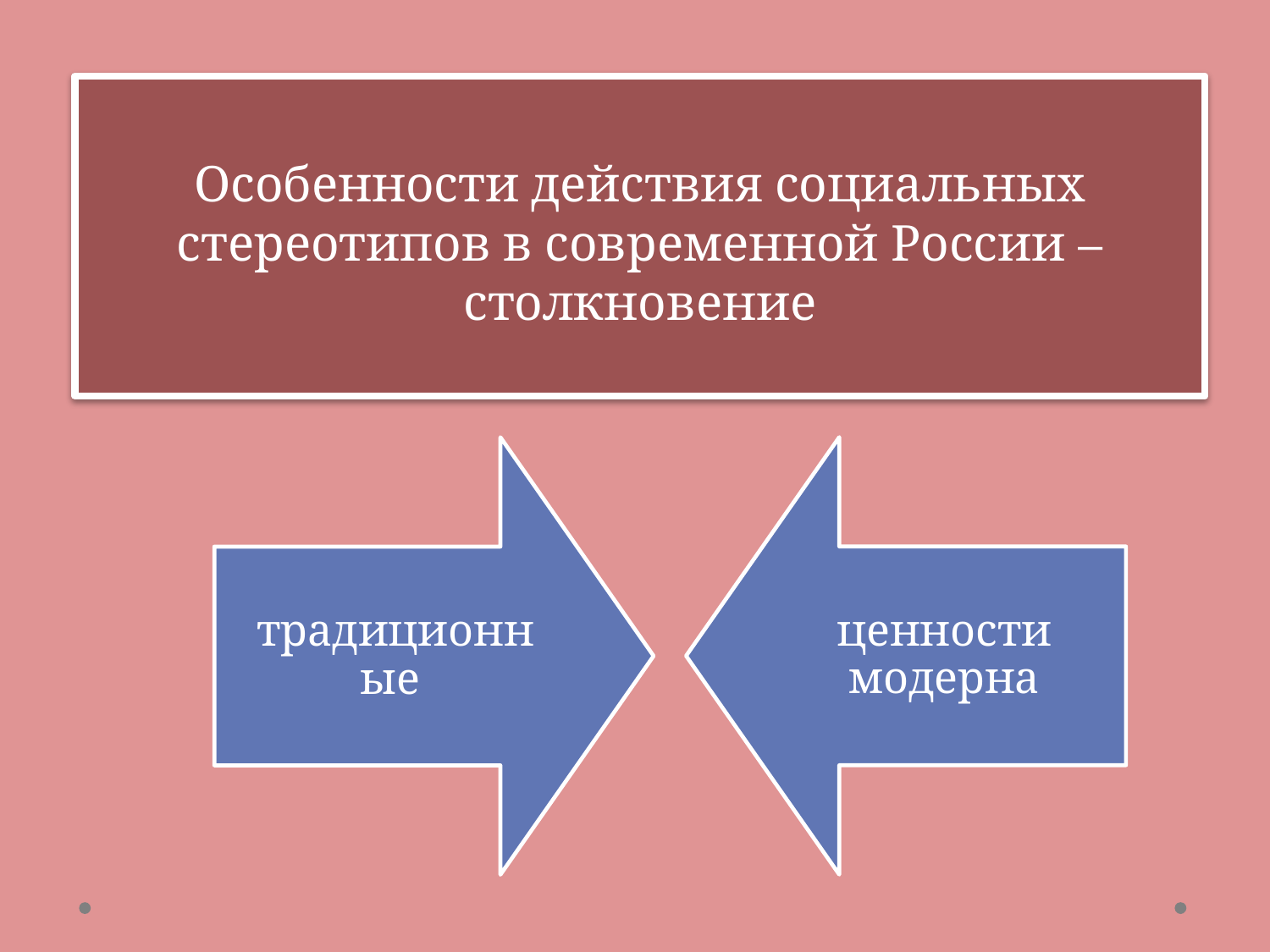

# Особенности действия социальных стереотипов в современной России –столкновение
традиционные
ценности модерна